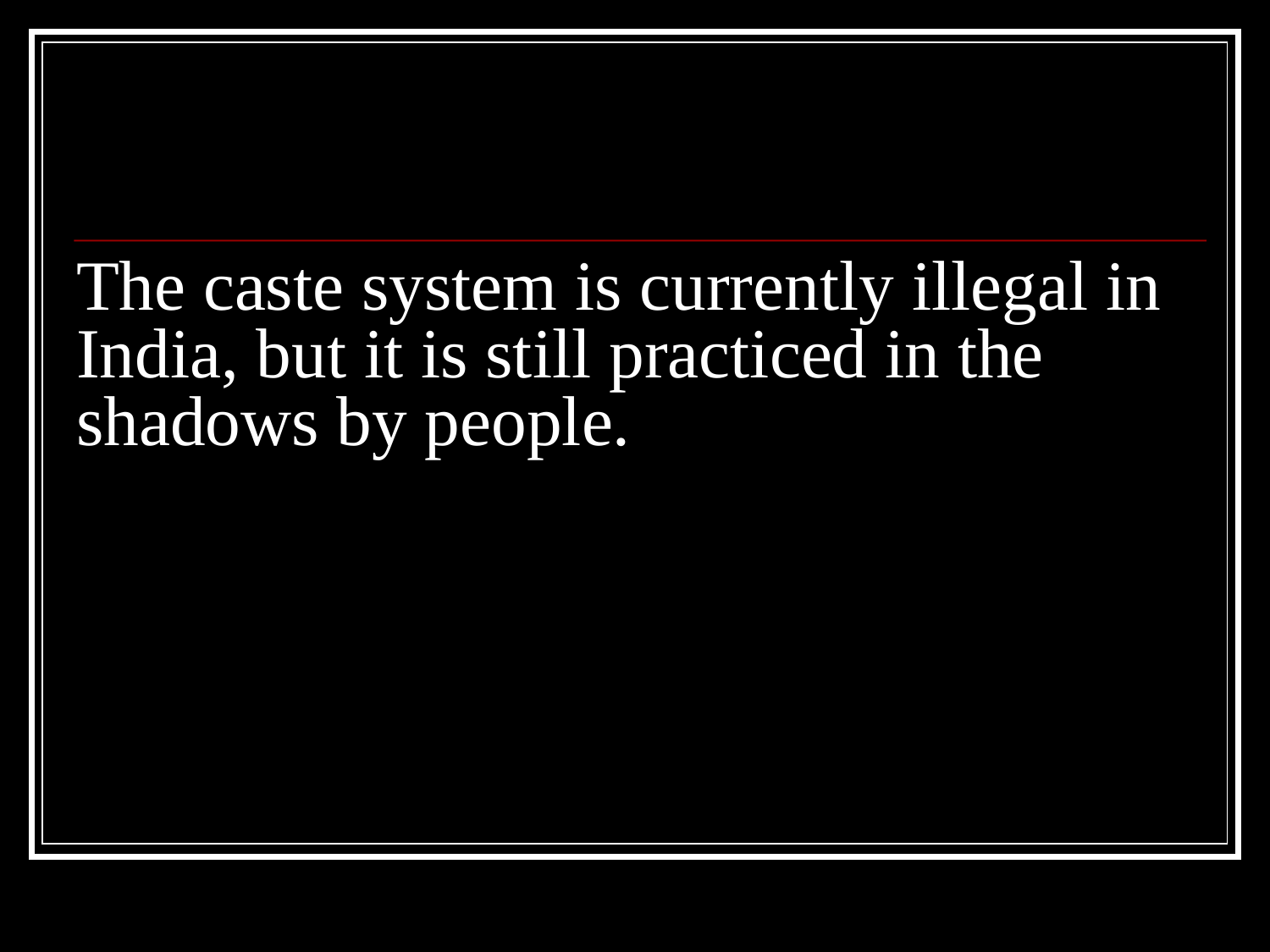

# The caste system is currently illegal in India, but it is still practiced in the shadows by people.